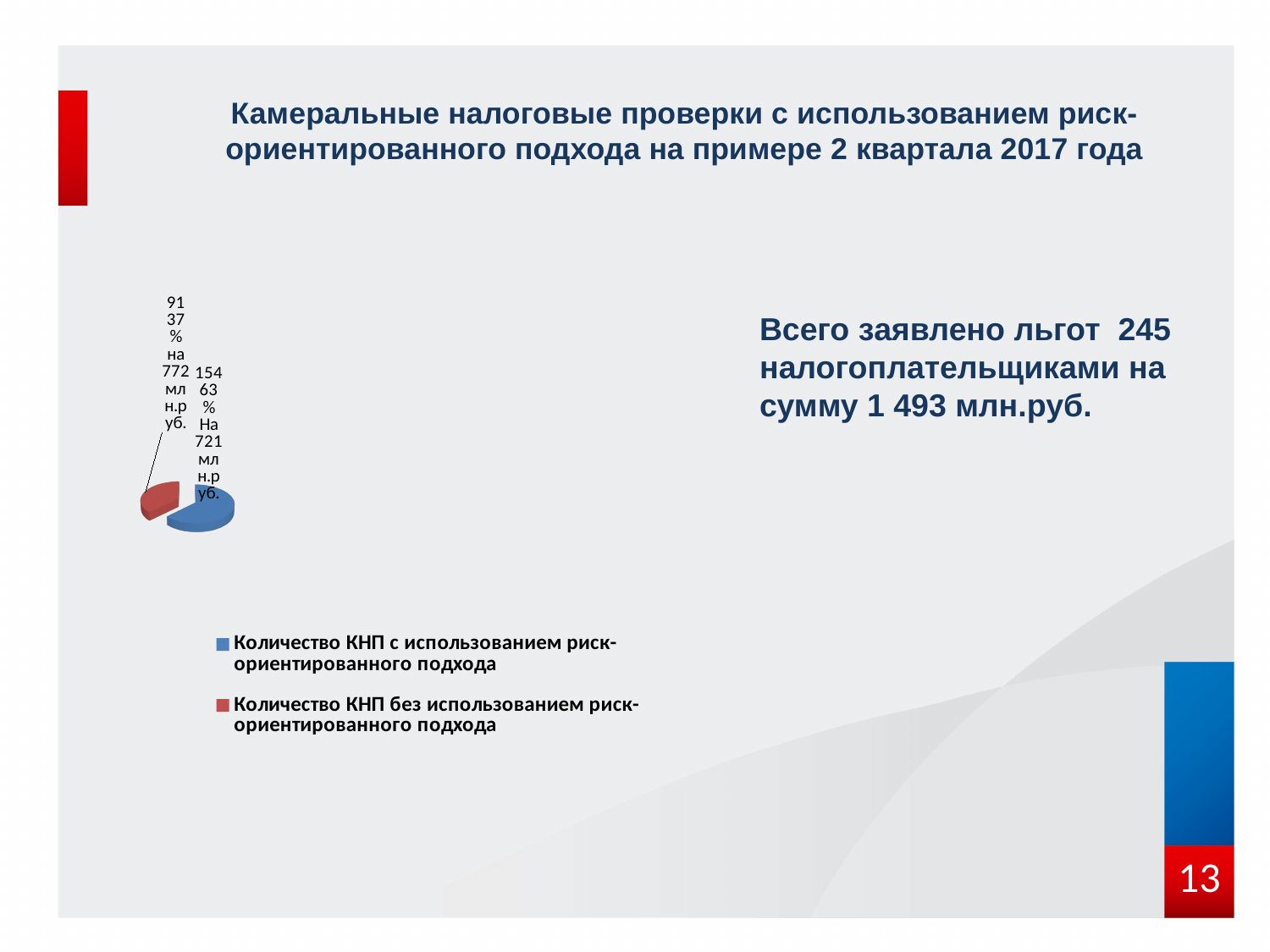

Камеральные налоговые проверки с использованием риск-ориентированного подхода на примере 2 квартала 2017 года

[unsupported chart]

Всего заявлено льгот  245 налогоплательщиками на сумму 1 493 млн.руб.
13